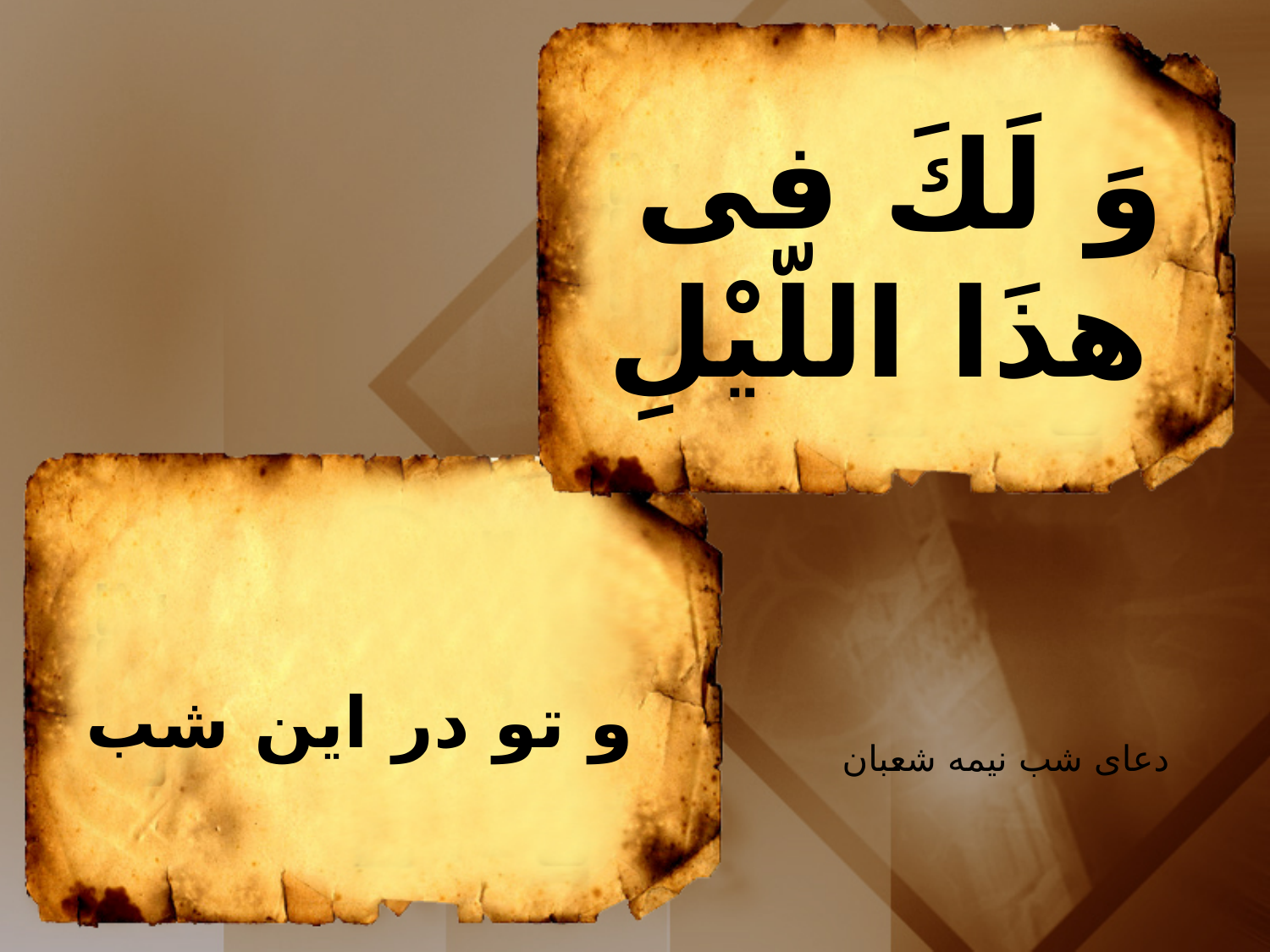

وَ لَكَ فى
هذَا اللّيْلِ
و تو در اين شب